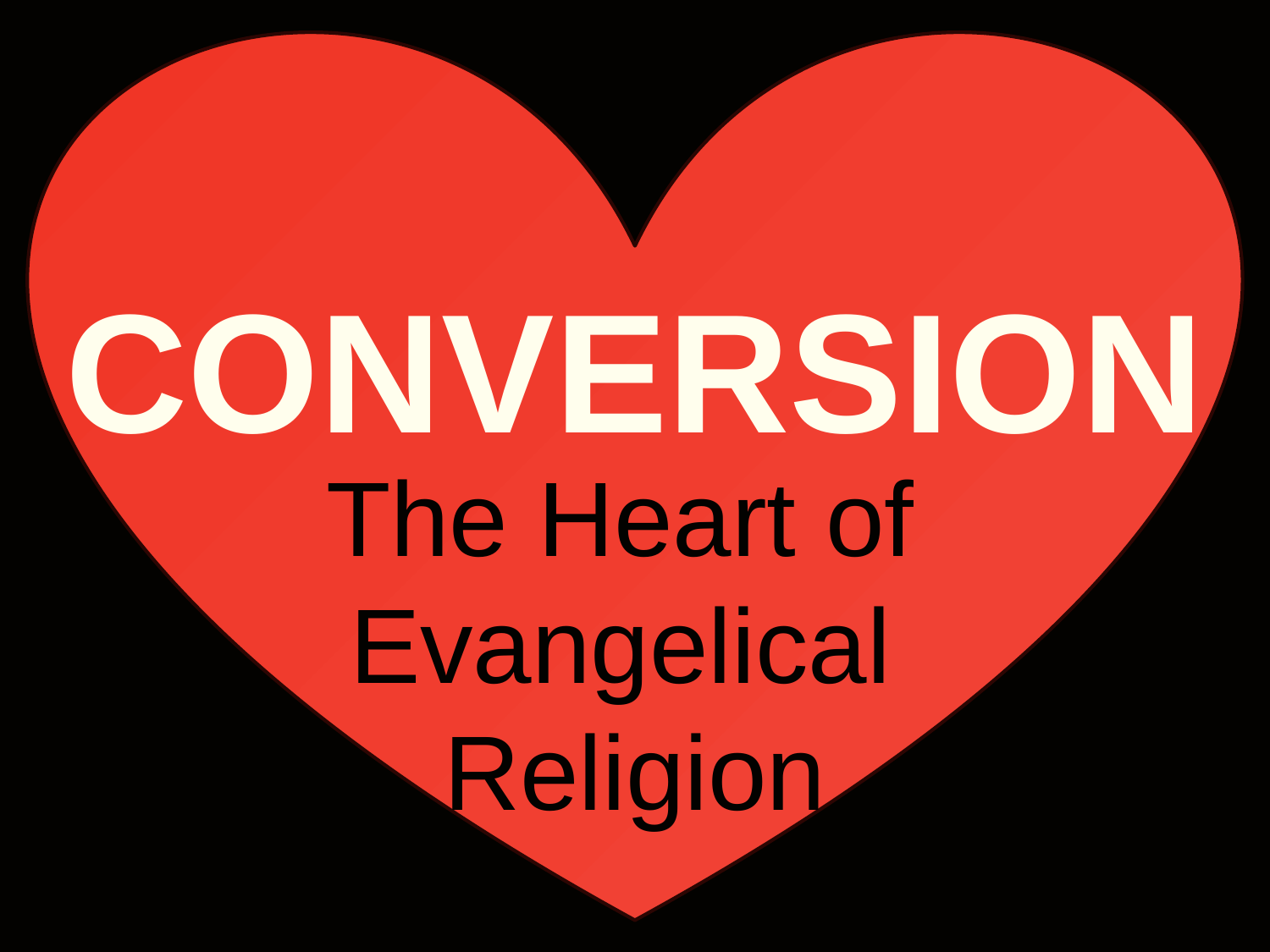

# CONVERSION
The Heart of
Evangelical
Religion